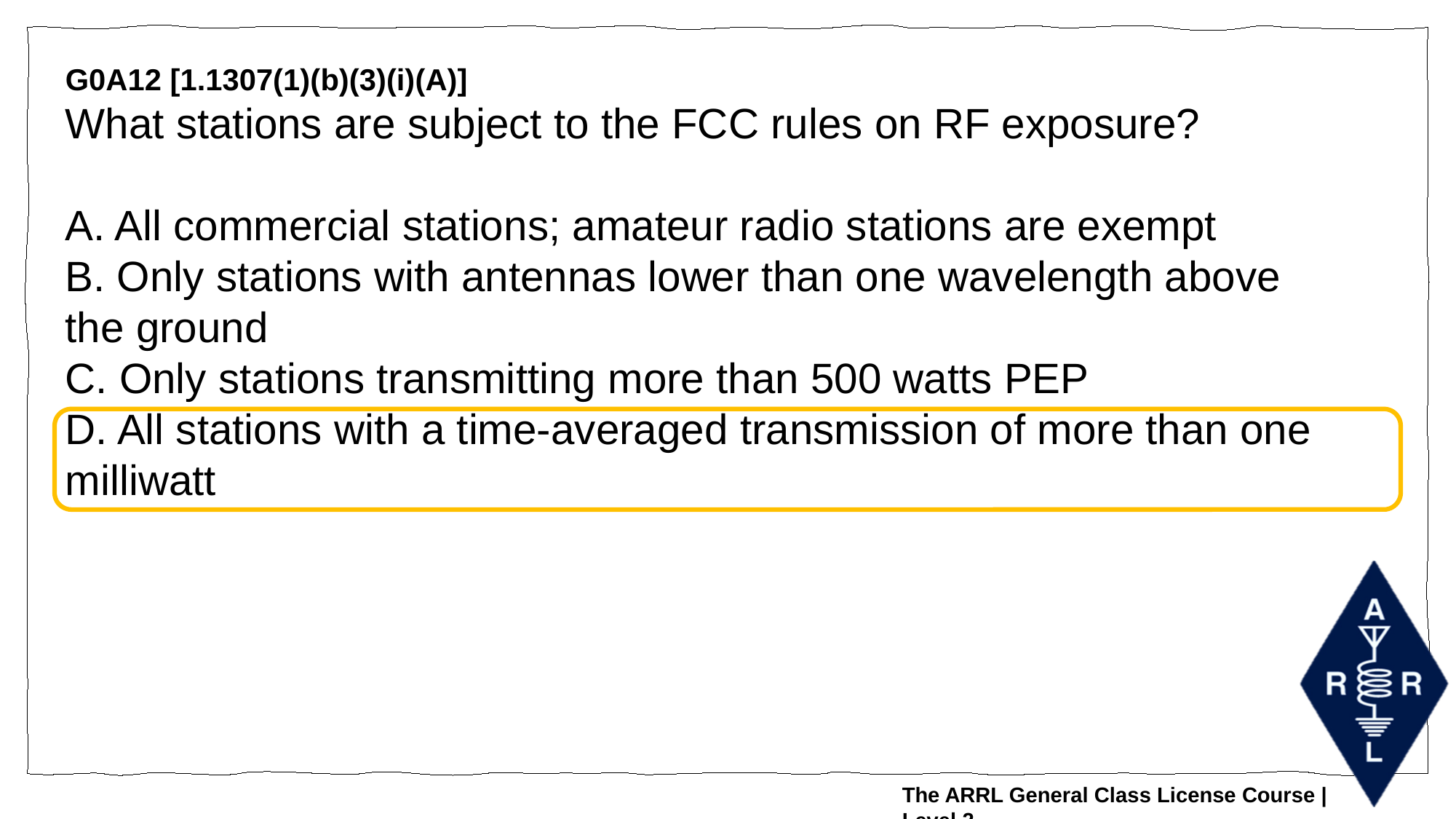

G0A12 [1.1307(1)(b)(3)(i)(A)]
What stations are subject to the FCC rules on RF exposure?

A. All commercial stations; amateur radio stations are exempt
B. Only stations with antennas lower than one wavelength above the ground
C. Only stations transmitting more than 500 watts PEP
D. All stations with a time-averaged transmission of more than one milliwatt